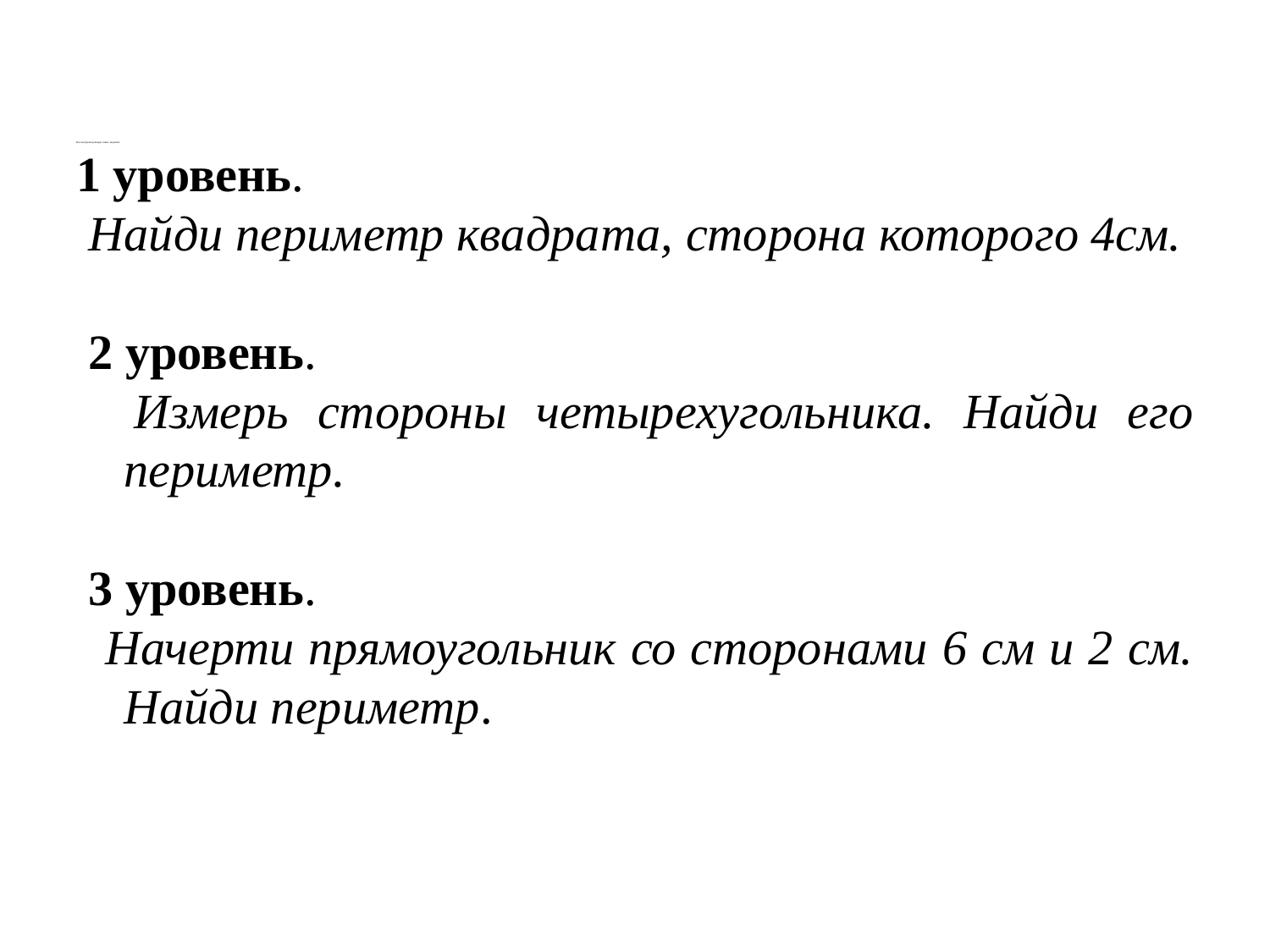

# Рассмотрим примеры таких заданий.
1 уровень.
 Найди периметр квадрата, сторона которого 4см.

 2 уровень.
  Измерь стороны четырехугольника. Найди его периметр.

 3 уровень.
  Начерти прямоугольник со сторонами 6 см и 2 см. Найди периметр.